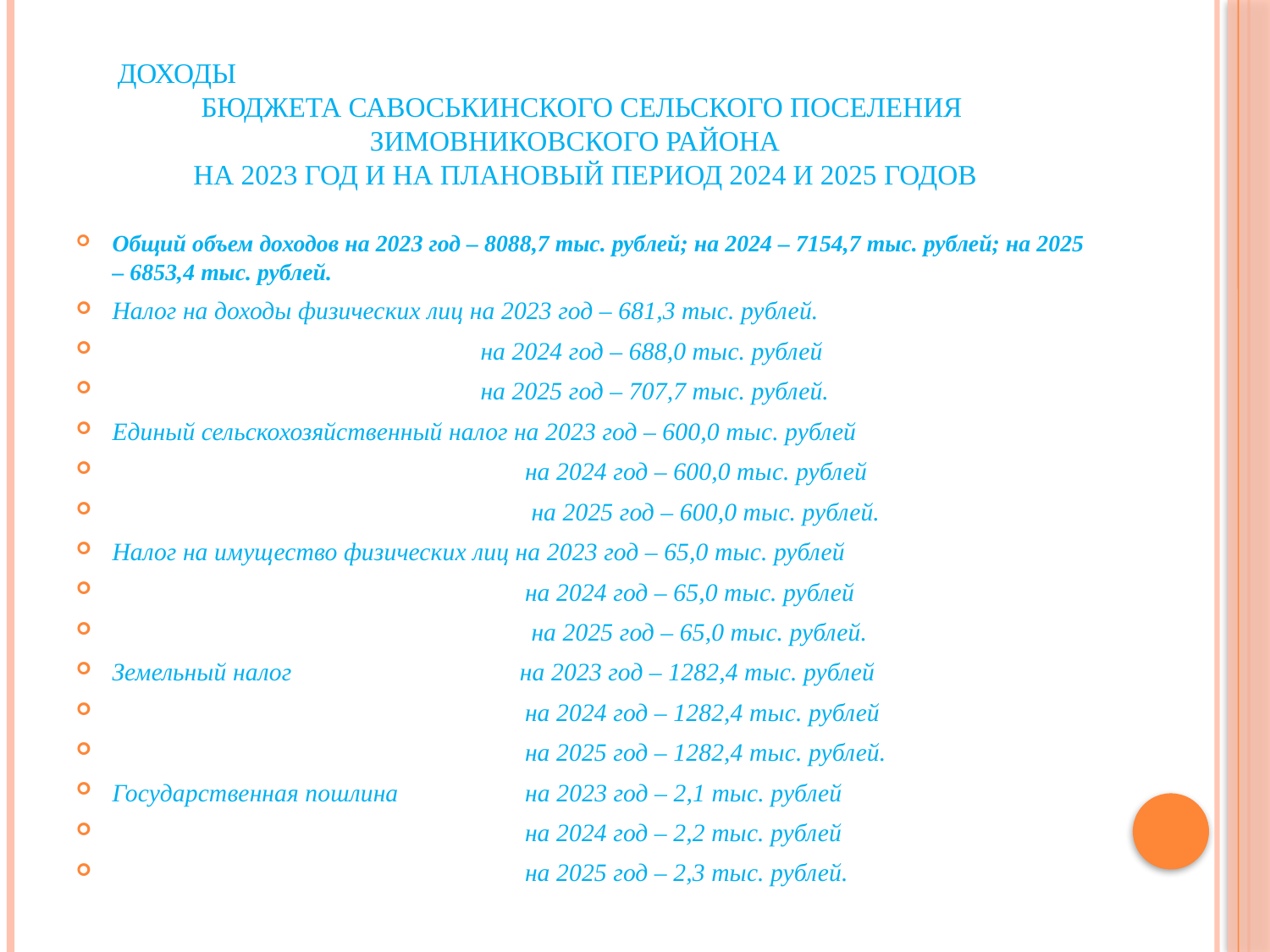

# Доходы Бюджета Савоськинского сельского поселения Зимовниковского района на 2023 год и на плановый период 2024 и 2025 годов
Общий объем доходов на 2023 год – 8088,7 тыс. рублей; на 2024 – 7154,7 тыс. рублей; на 2025 – 6853,4 тыс. рублей.
Налог на доходы физических лиц на 2023 год – 681,3 тыс. рублей.
                                                          на 2024 год – 688,0 тыс. рублей
                                                          на 2025 год – 707,7 тыс. рублей.
Единый сельскохозяйственный налог на 2023 год – 600,0 тыс. рублей
                                                                 на 2024 год – 600,0 тыс. рублей
                                                                  на 2025 год – 600,0 тыс. рублей.
Налог на имущество физических лиц на 2023 год – 65,0 тыс. рублей
                                                                 на 2024 год – 65,0 тыс. рублей
                                                                  на 2025 год – 65,0 тыс. рублей.
Земельный налог                                    на 2023 год – 1282,4 тыс. рублей
                                                                 на 2024 год – 1282,4 тыс. рублей
                                                                 на 2025 год – 1282,4 тыс. рублей.
Государственная пошлина                    на 2023 год – 2,1 тыс. рублей
                                                                 на 2024 год – 2,2 тыс. рублей
                                                                 на 2025 год – 2,3 тыс. рублей.